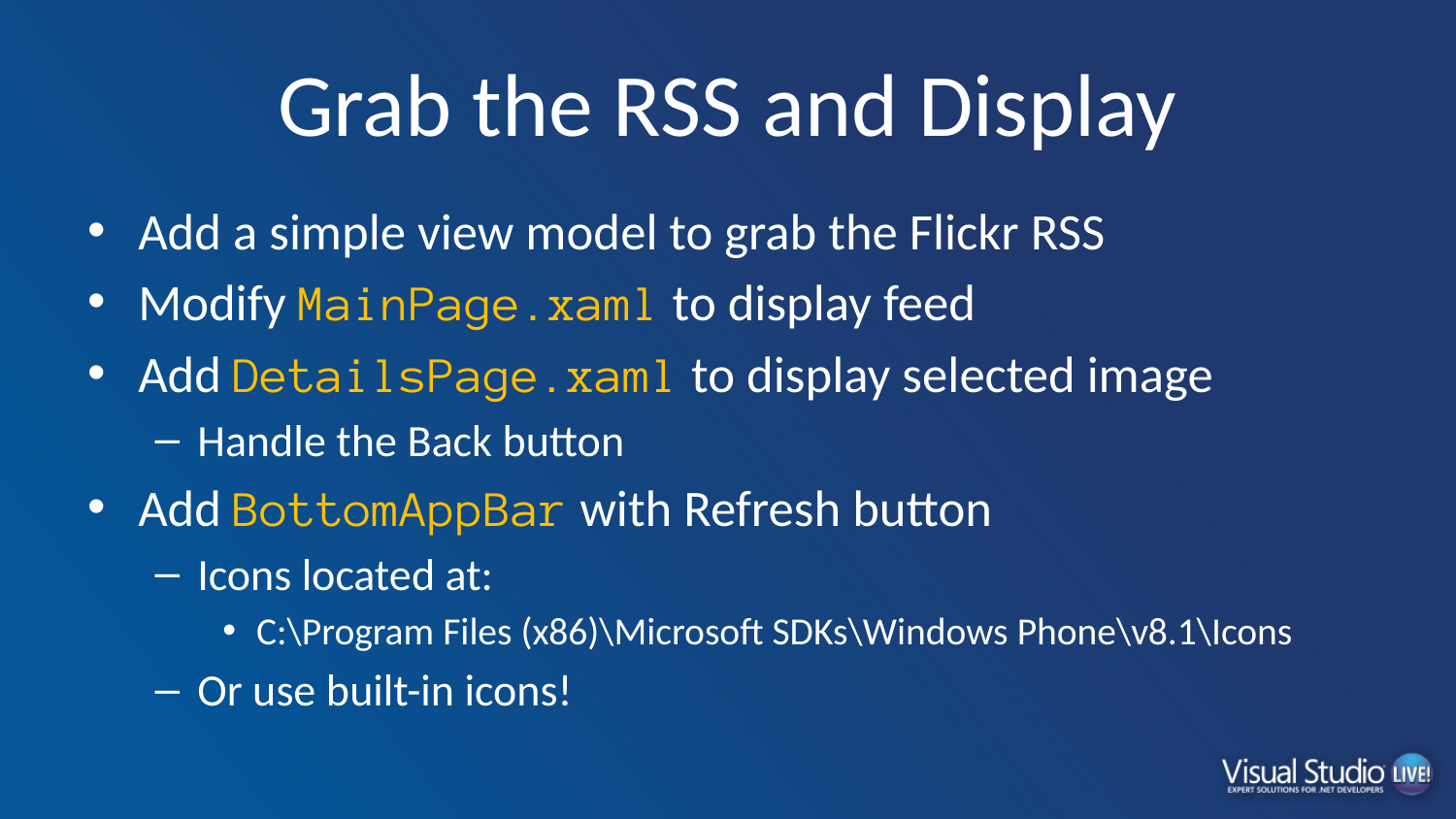

# Grab the RSS and Display
Add a simple view model to grab the Flickr RSS
Modify MainPage.xaml to display feed
Add DetailsPage.xaml to display selected image
Handle the Back button
Add BottomAppBar with Refresh button
Icons located at:
C:\Program Files (x86)\Microsoft SDKs\Windows Phone\v8.1\Icons
Or use built-in icons!